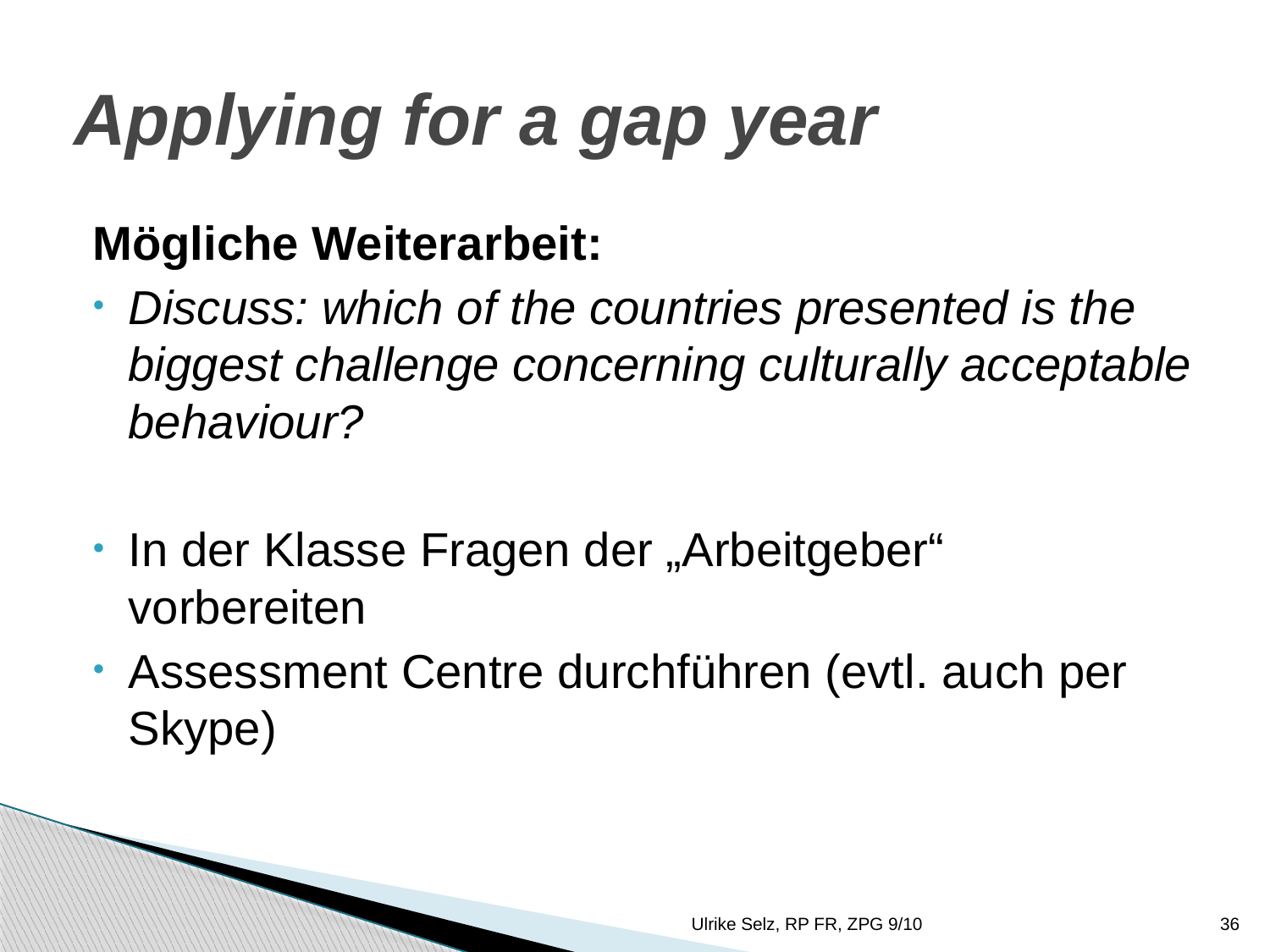

Applying for a gap year
Mögliche Weiterarbeit:
Discuss: which of the countries presented is the biggest challenge concerning culturally acceptable behaviour?

In der Klasse Fragen der „Arbeitgeber“ vorbereiten
Assessment Centre durchführen (evtl. auch per Skype)

Ulrike Selz, RP FR, ZPG 9/10
36